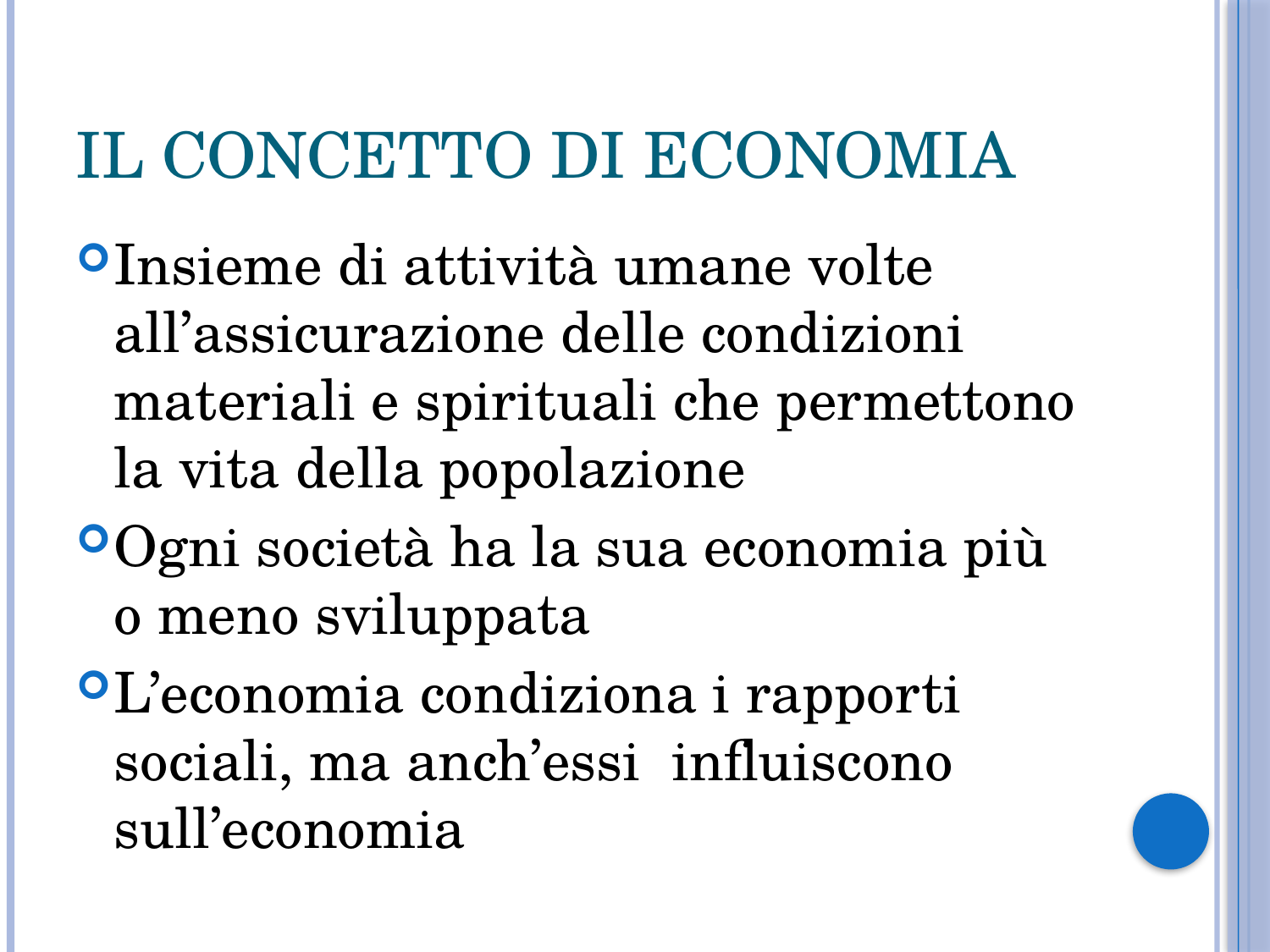

# Il concetto di economia
Insieme di attività umane volte all’assicurazione delle condizioni materiali e spirituali che permettono la vita della popolazione
Ogni società ha la sua economia più o meno sviluppata
L’economia condiziona i rapporti sociali, ma anch’essi  influiscono sull’economia